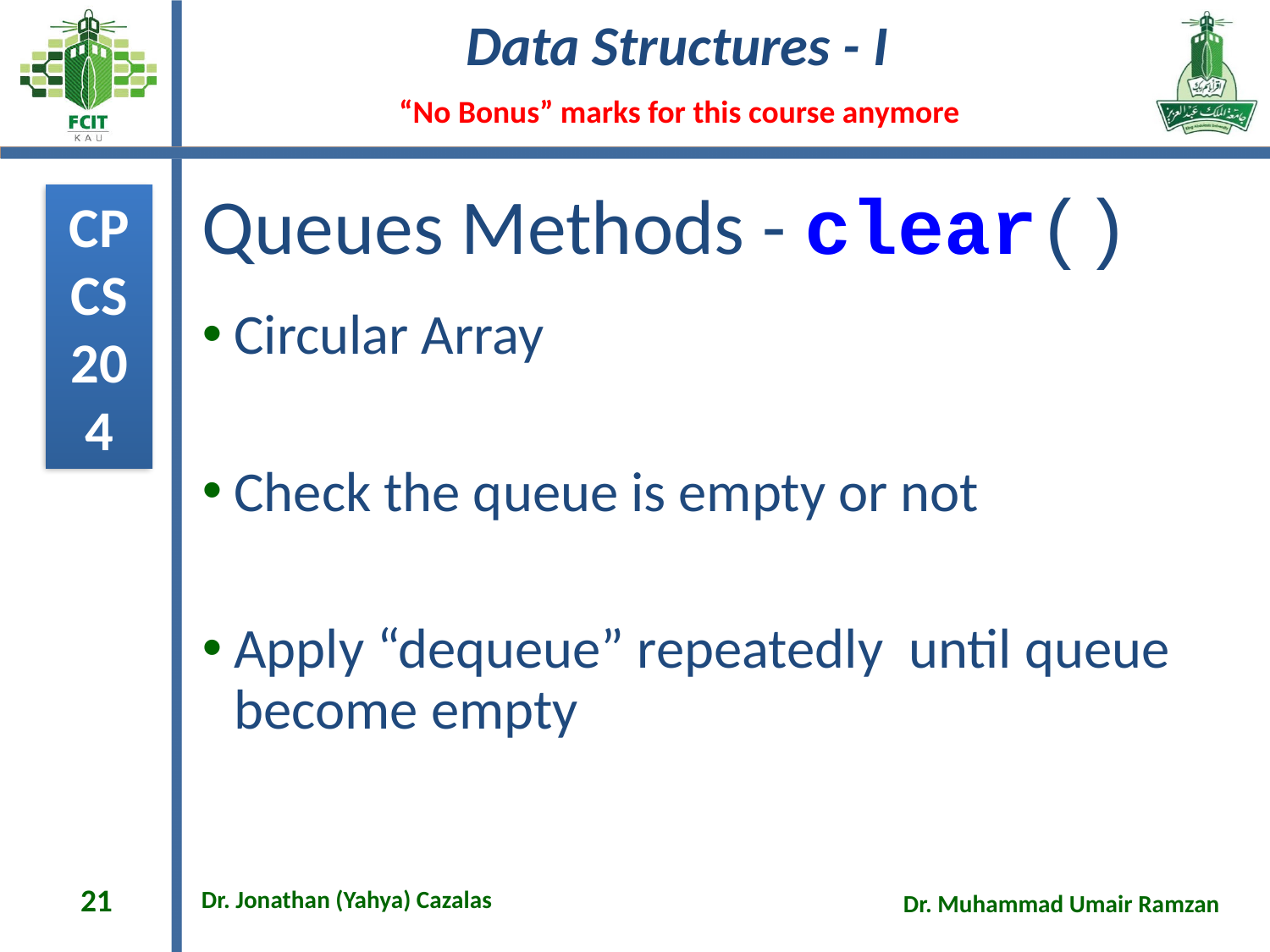

# Queues Methods - clear()
Circular Array

Check the queue is empty or not

Apply “dequeue” repeatedly  until queue become empty
21